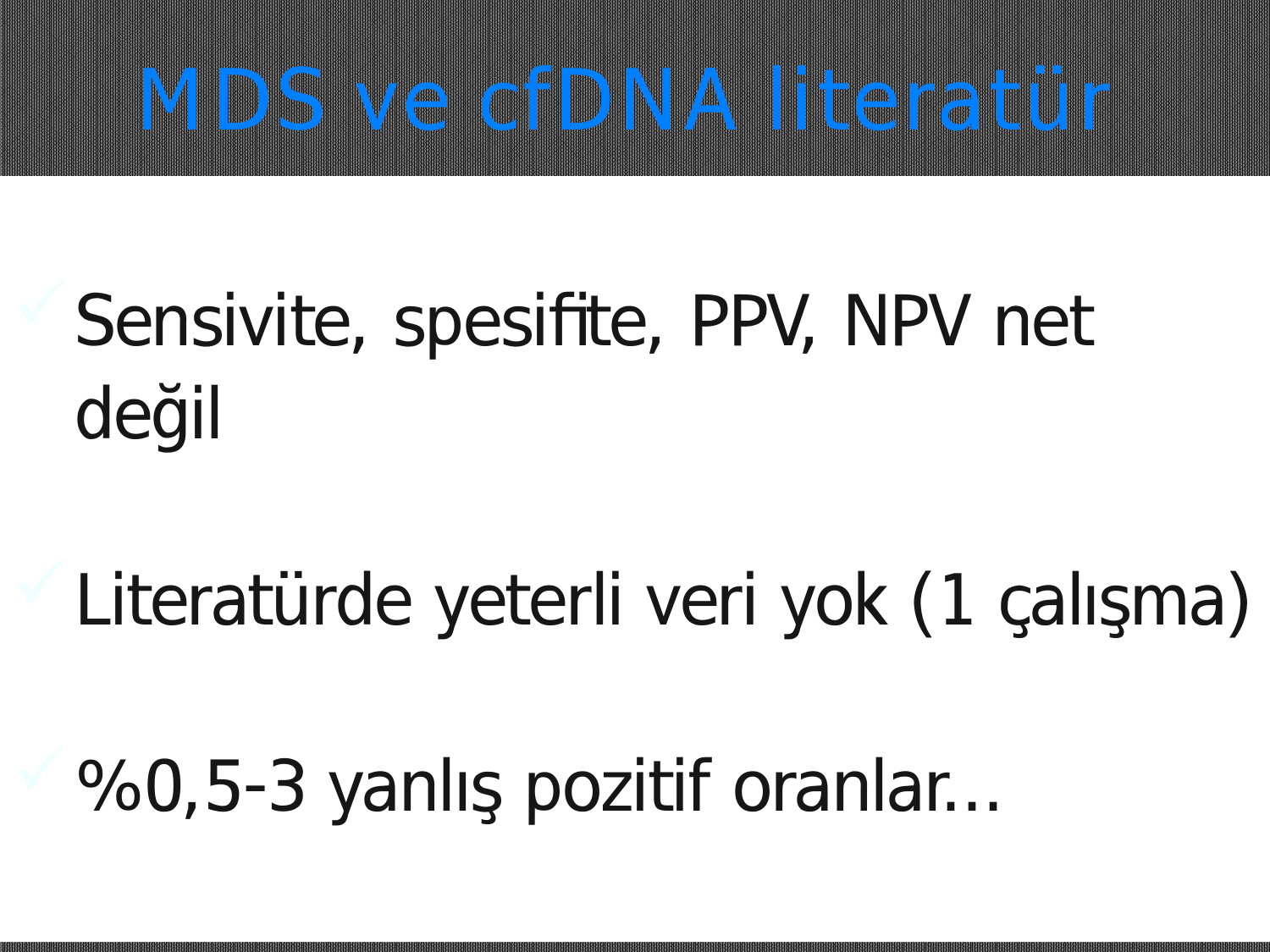

# MDS ve cfDNA literatür

Sensivite, spesifite, PPV, NPV net değil

Literatürde yeterli veri yok (1 çalışma)

%0,5-3 yanlış pozitif oranlar...